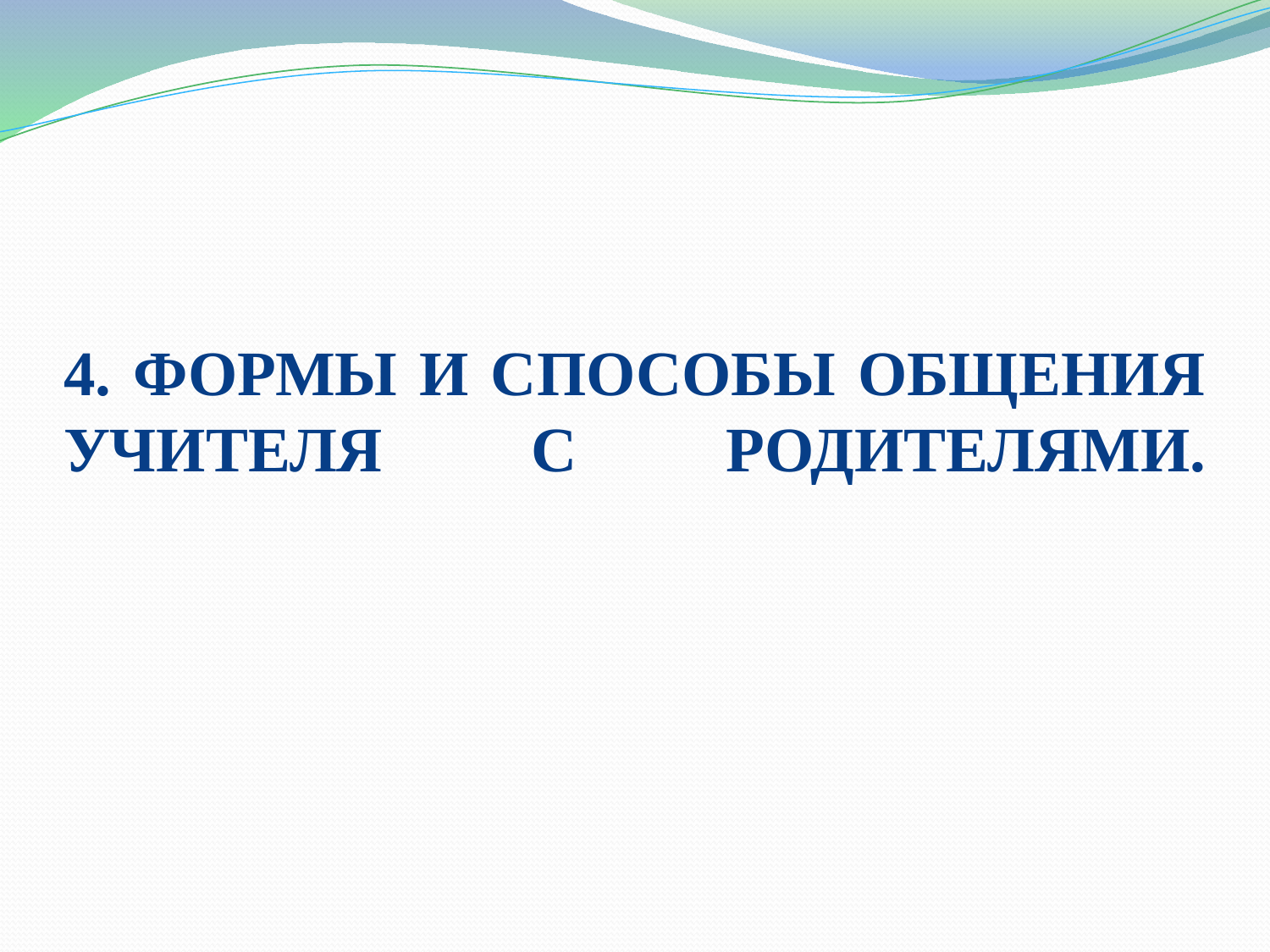

# 4. ФОРМЫ И СПОСОБЫ ОБЩЕНИЯ УЧИТЕЛЯ С РОДИТЕЛЯМИ.